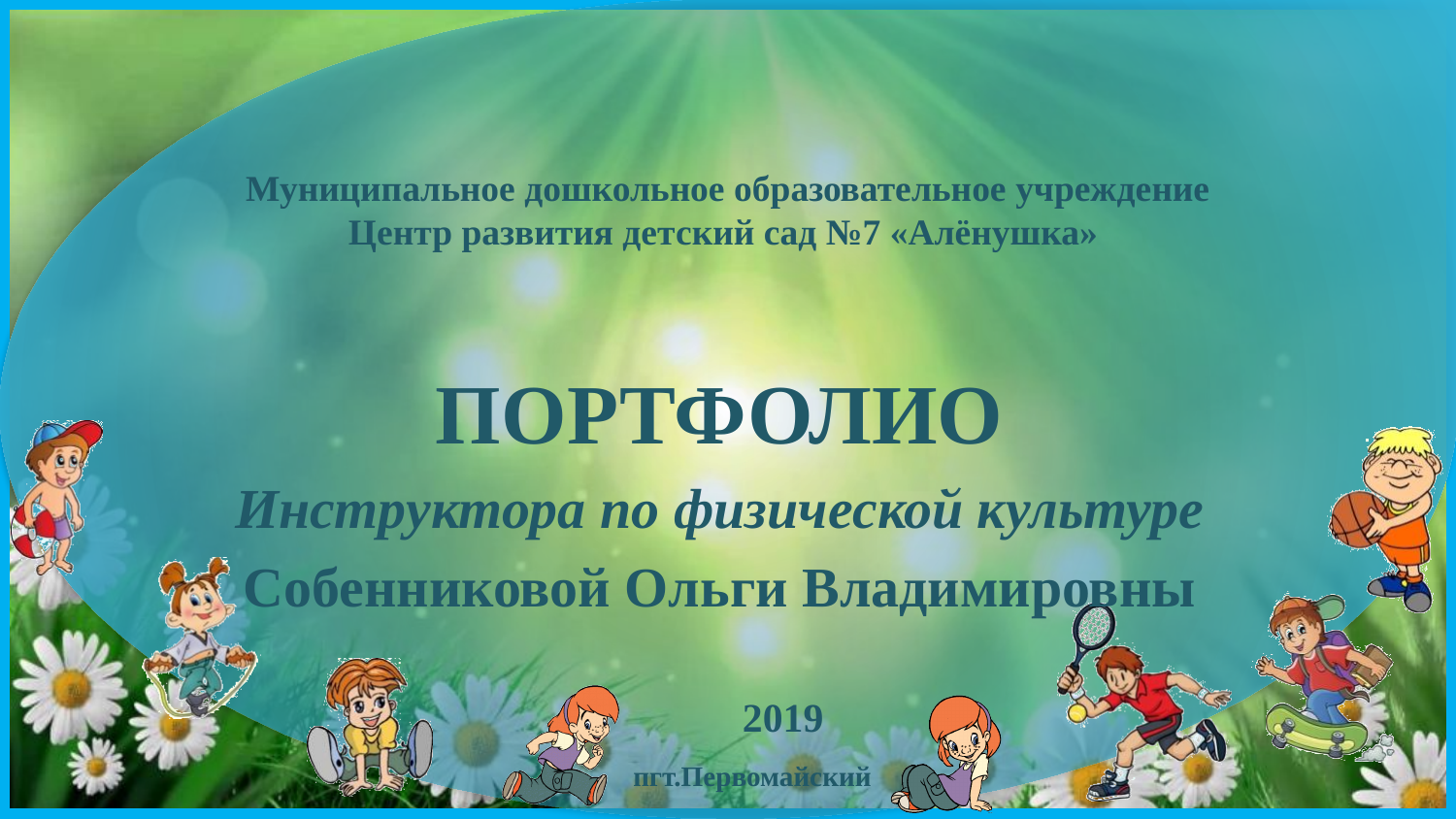

# Муниципальное дошкольное образовательное учреждение Центр развития детский сад №7 «Алёнушка»
ПОРТФОЛИО
Инструктора по физической культуре
Собенниковой Ольги Владимировны

2019
пгт.Первомайский